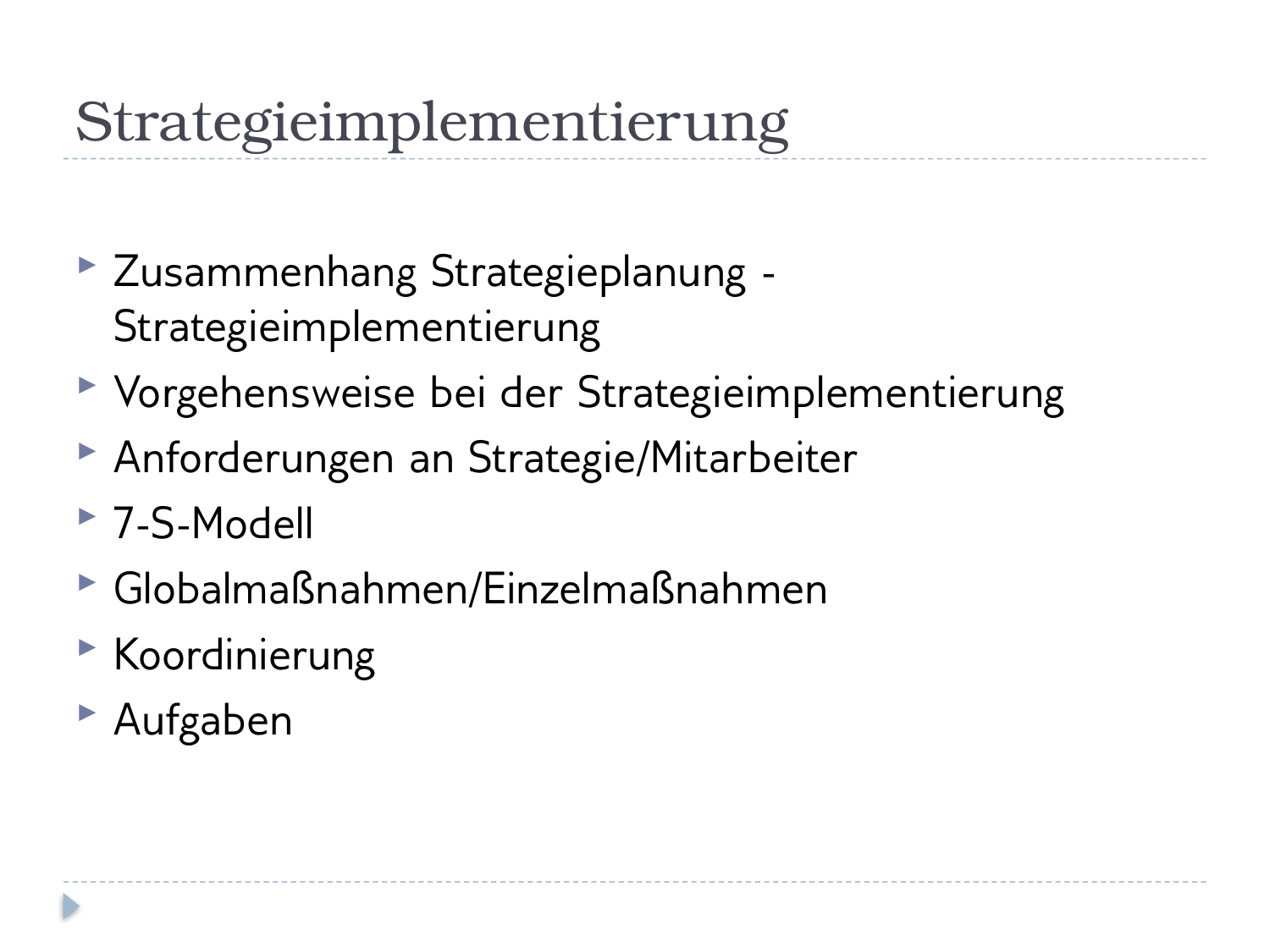

Strategieimplementierung

Zusammenhang Strategieplanung -Strategieimplementierung
Vorgehensweise bei der Strategieimplementierung
Anforderungen an Strategie/Mitarbeiter
7-S-Modell
Globalmaßnahmen/Einzelmaßnahmen
Koordinierung
Aufgaben